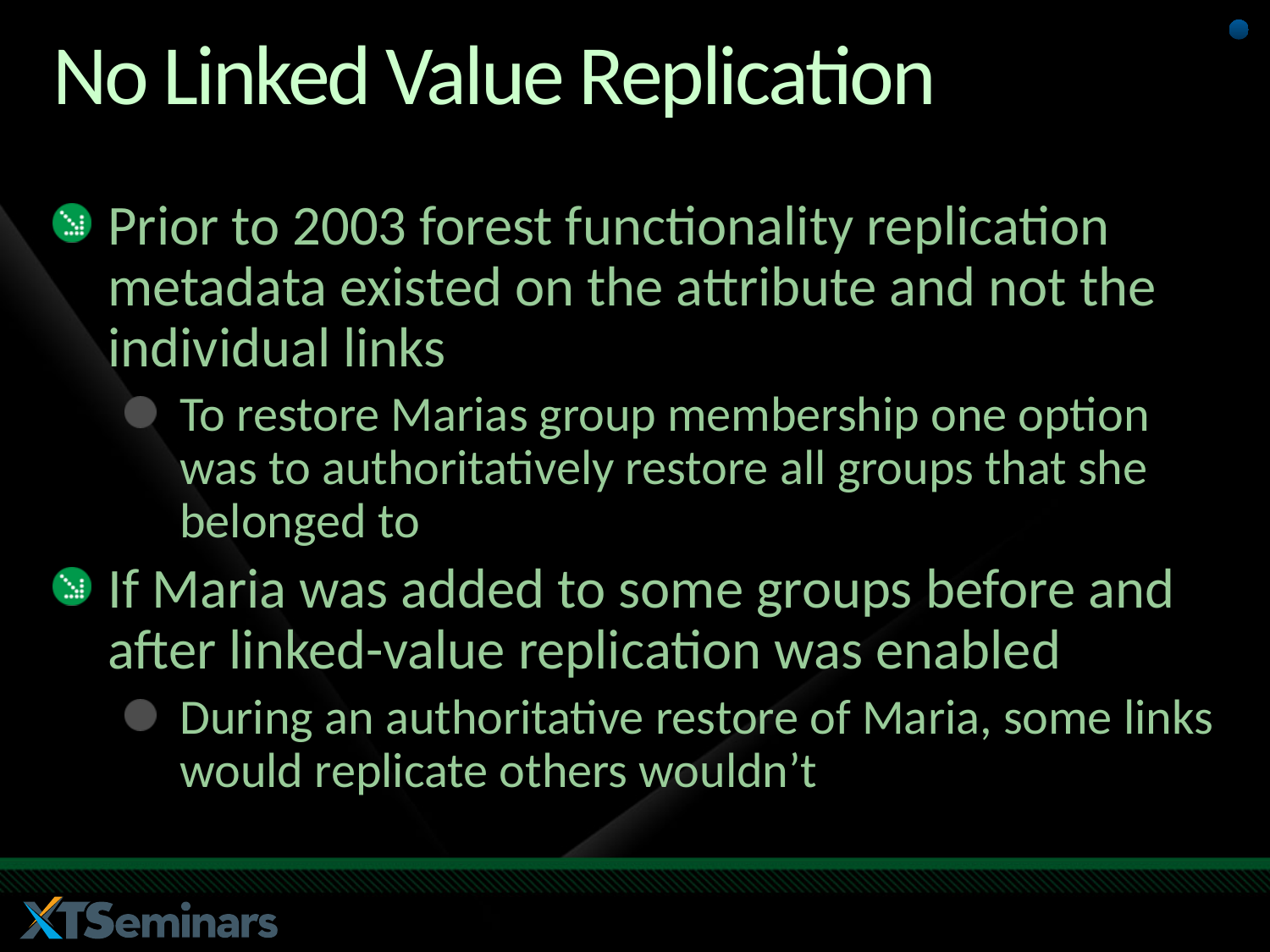

# No Linked Value Replication
Prior to 2003 forest functionality replication metadata existed on the attribute and not the individual links
To restore Marias group membership one option was to authoritatively restore all groups that she belonged to
If Maria was added to some groups before and after linked-value replication was enabled
During an authoritative restore of Maria, some links would replicate others wouldn’t